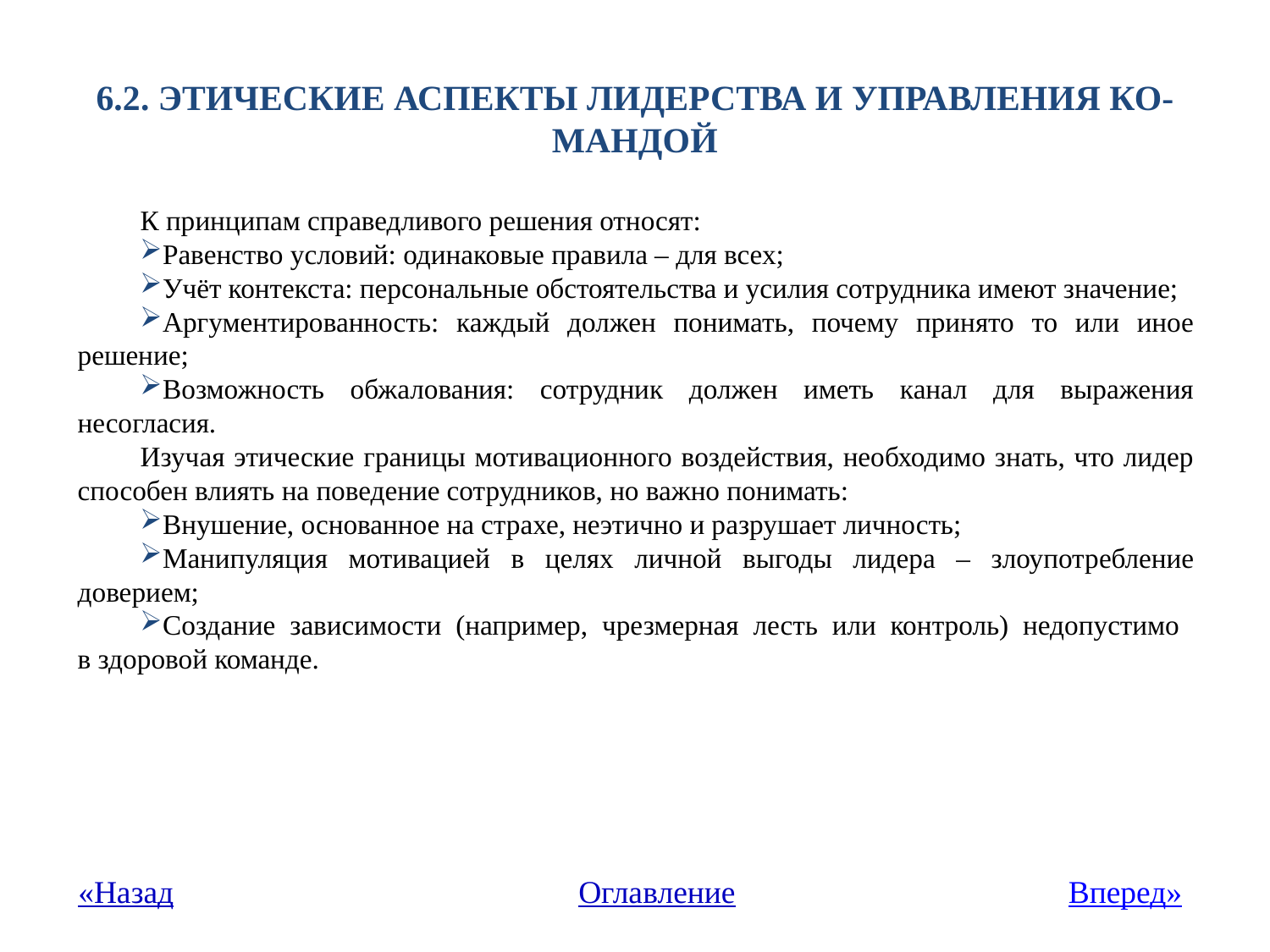

# 6.2. ЭТИЧЕСКИЕ АСПЕКТЫ ЛИДЕРСТВА И УПРАВЛЕНИЯ КО-МАНДОЙ
К принципам справедливого решения относят:
Равенство условий: одинаковые правила – для всех;
Учёт контекста: персональные обстоятельства и усилия сотрудника имеют значение;
Аргументированность: каждый должен понимать, почему принято то или иное решение;
Возможность обжалования: сотрудник должен иметь канал для выражения несогласия.
Изучая этические границы мотивационного воздействия, необходимо знать, что лидер способен влиять на поведение сотрудников, но важно понимать:
Внушение, основанное на страхе, неэтично и разрушает личность;
Манипуляция мотивацией в целях личной выгоды лидера – злоупотребление доверием;
Создание зависимости (например, чрезмерная лесть или контроль) недопустимо
в здоровой команде.

«Назад
Оглавление
Вперед»